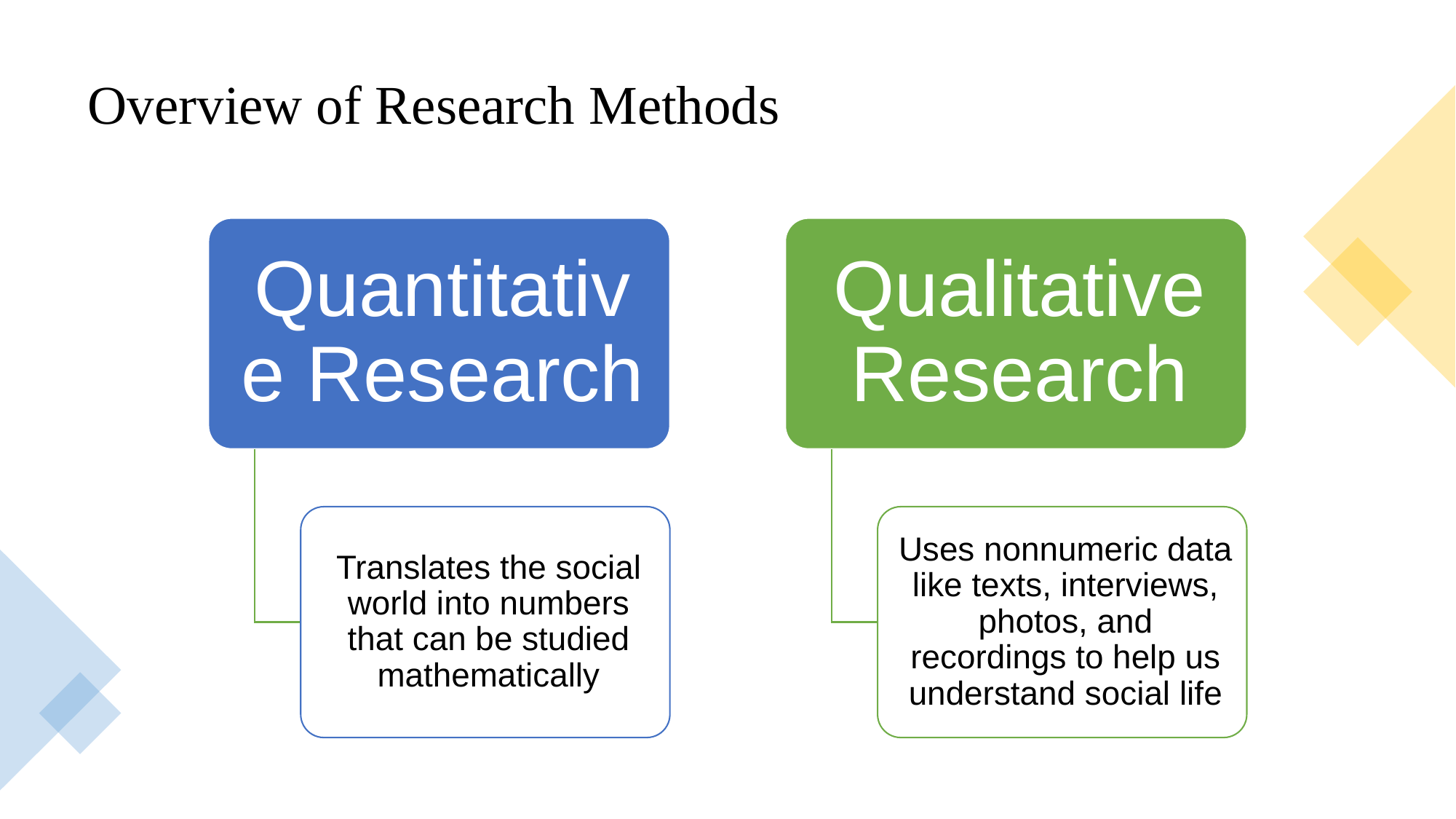

# Overview of Research Methods

Quantitative Research
Translates the social world into numbers that can be studied mathematically
Qualitative Research
Uses nonnumeric data like texts, interviews, photos, and recordings to help us understand social life